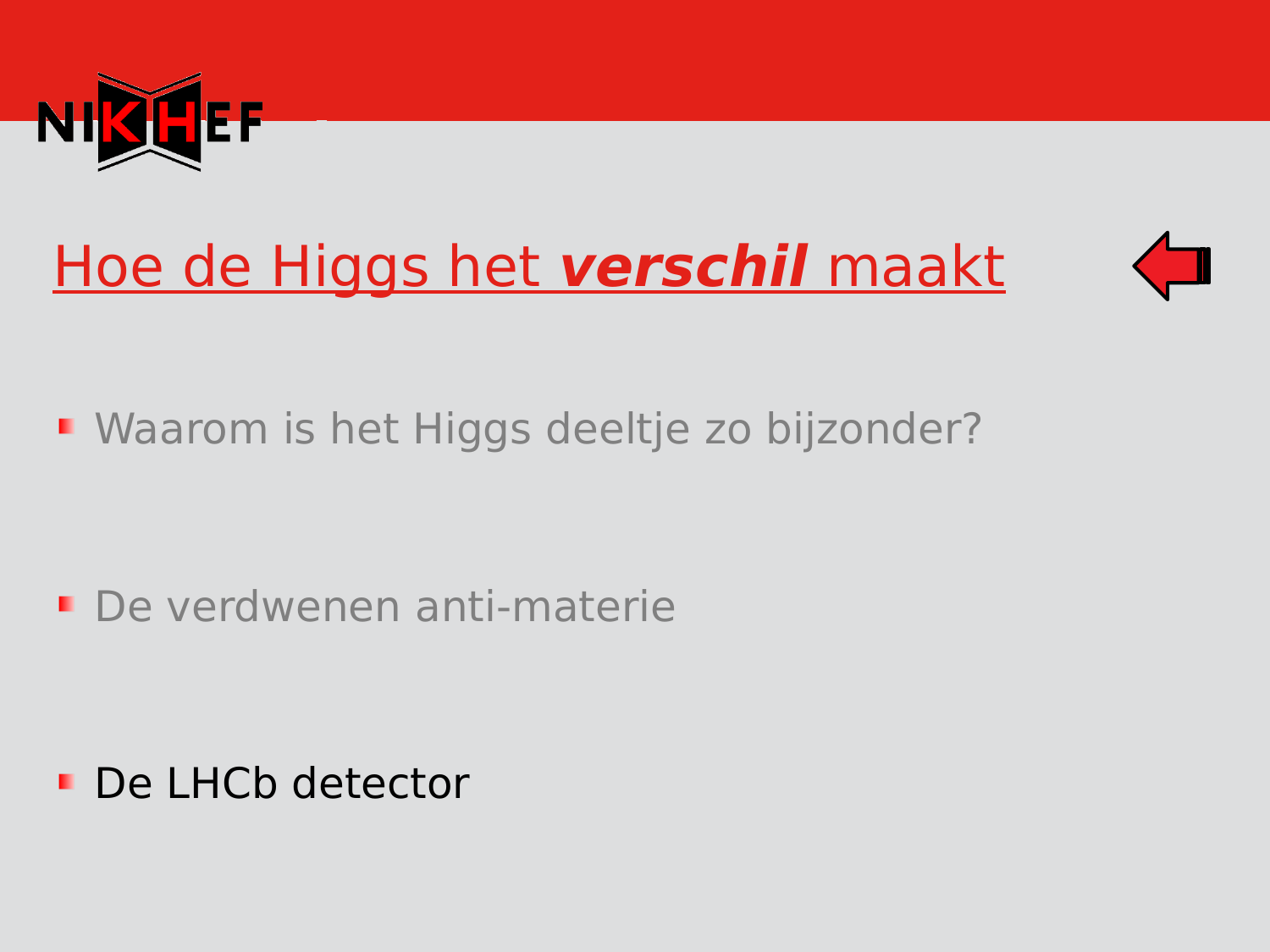

# Hoe de Higgs het verschil maakt

Waarom is het Higgs deeltje zo bijzonder?

De verdwenen anti-materie

De LHCb detector